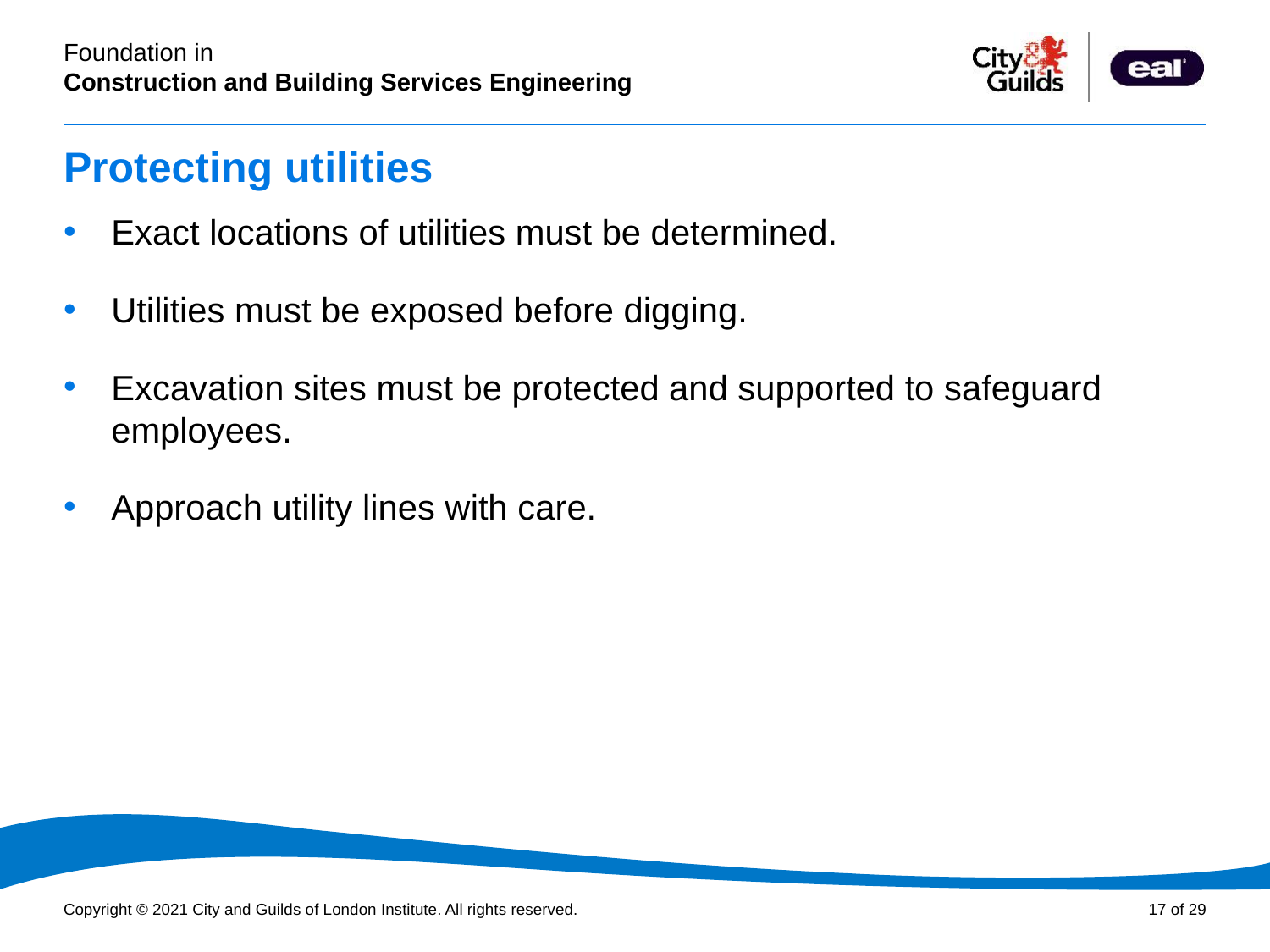

# Protecting utilities
Exact locations of utilities must be determined.
Utilities must be exposed before digging.
Excavation sites must be protected and supported to safeguard
employees.
Approach utility lines with care.